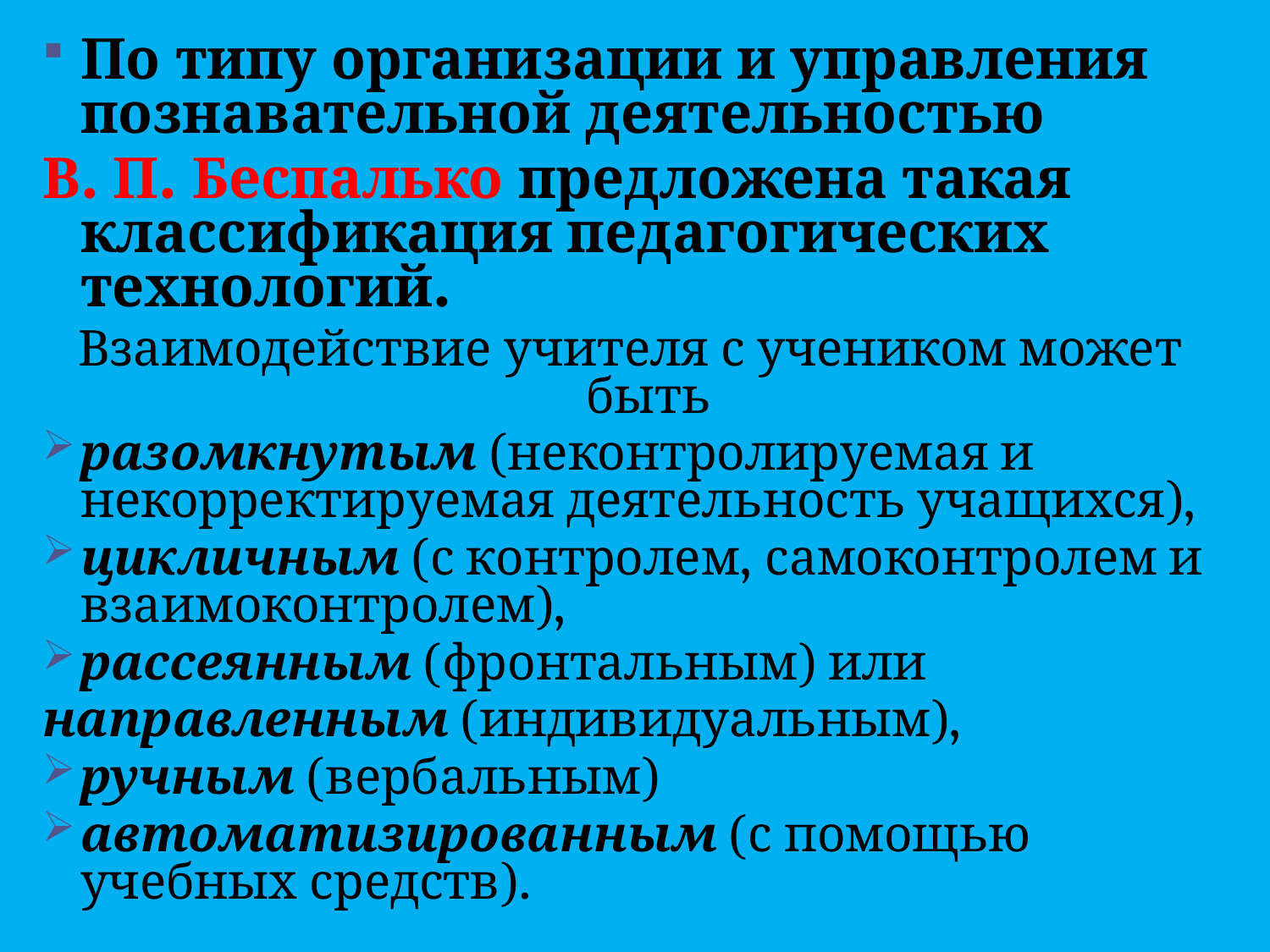

По типу организации и управления познавательной деятельностью
В. П. Беспалько предложена такая классификация педагогических технологий.
Взаимодействие учителя с учеником может быть
разомкнутым (неконтролируемая и некорректируемая деятельность учащихся),
цикличным (с контролем, самоконтролем и взаимоконтролем),
рассеянным (фронтальным) или
направленным (индивидуальным),
ручным (вербальным)
автоматизированным (с помощью учебных средств).